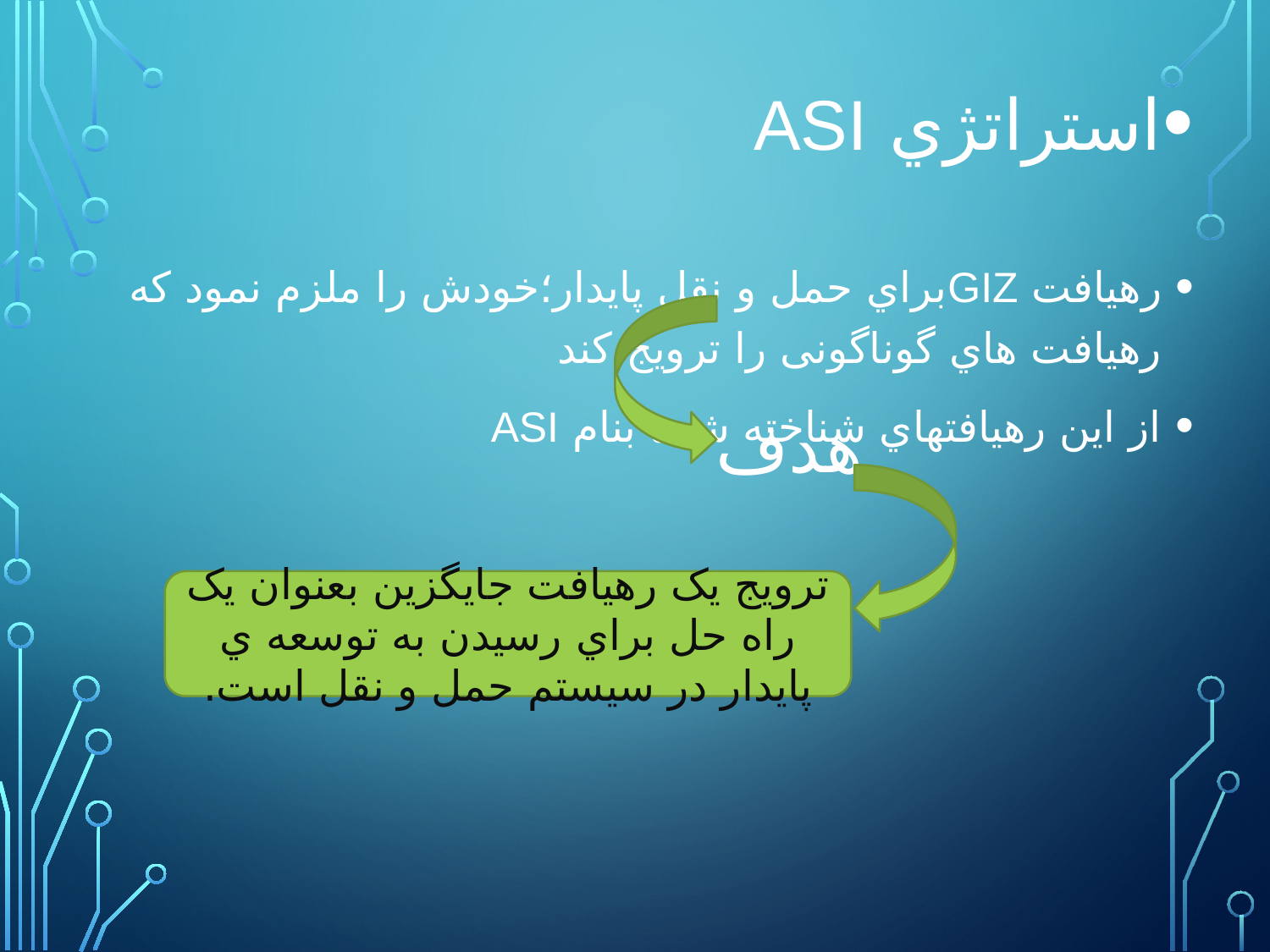

استراتژي ASI

رهیافت GIZبراي حمل و نقل پایدار؛خودش را ملزم نمود که رهیافت هاي گوناگونی را ترویج کند
از این رهیافتهاي شناخته شده بنام ASI

هدف

ترویج یک رهیافت جایگزین بعنوان یک راه حل براي رسیدن به توسعه ي پایدار در سیستم حمل و نقل است.